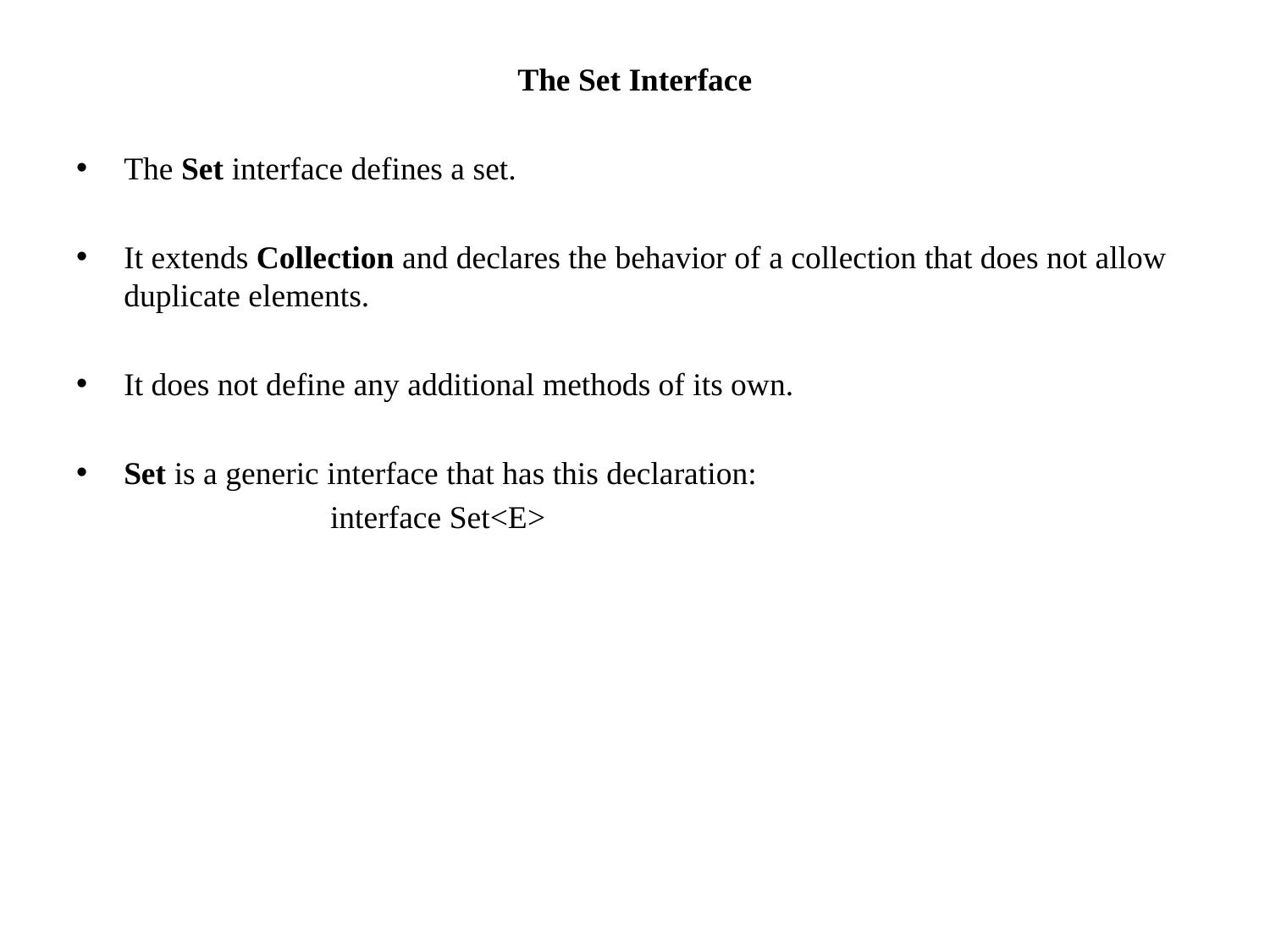

The Set Interface

The Set interface defines a set.

It extends Collection and declares the behavior of a collection that does not allow duplicate elements.

It does not define any additional methods of its own.

Set is a generic interface that has this declaration:
		interface Set<E>